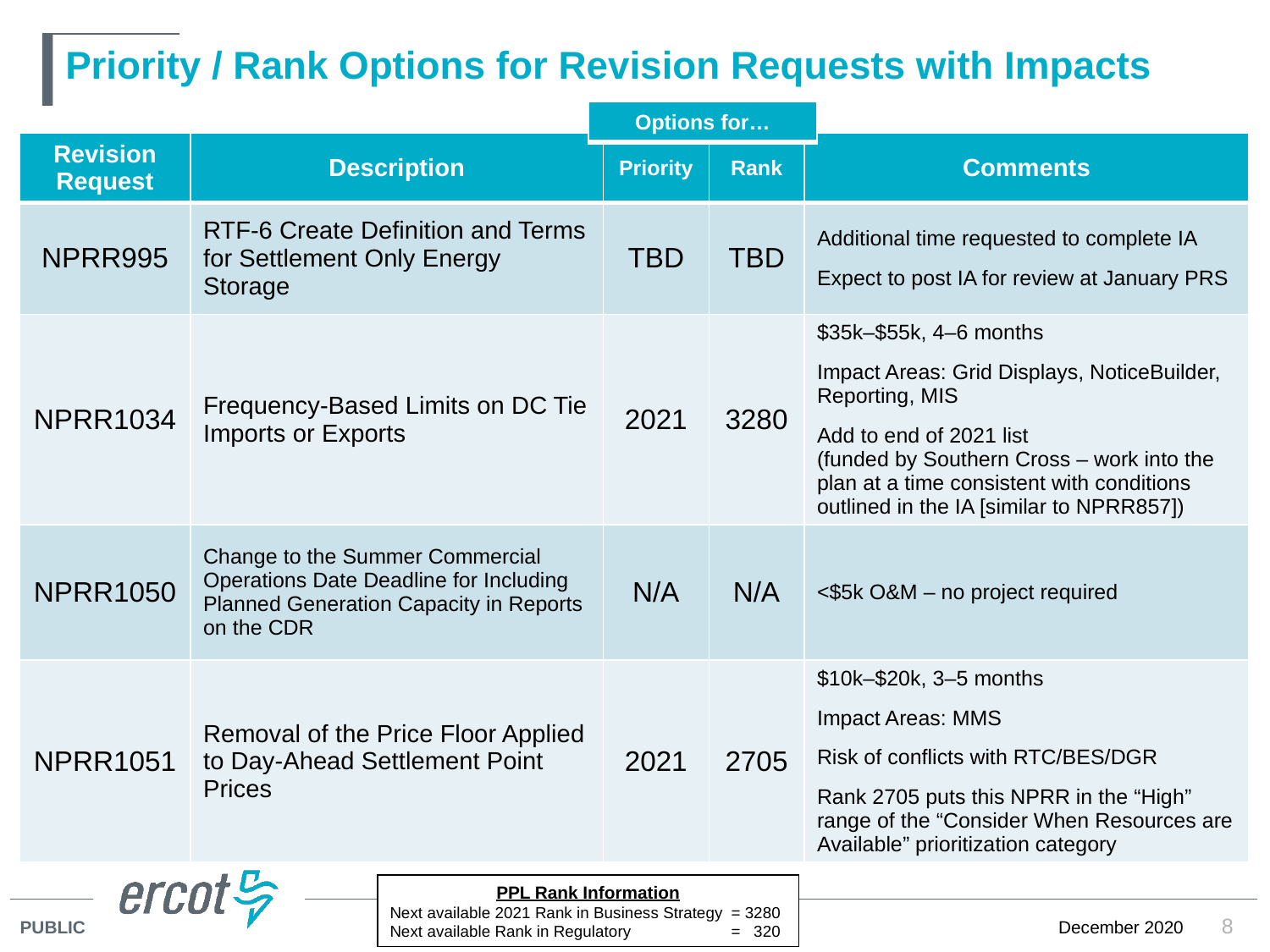

# Priority / Rank Options for Revision Requests with Impacts
| Options for… |
| --- |
| Revision Request | Description | Priority | Rank | Comments |
| --- | --- | --- | --- | --- |
| NPRR995 | RTF-6 Create Definition and Terms for Settlement Only Energy Storage | TBD | TBD | Additional time requested to complete IA Expect to post IA for review at January PRS |
| NPRR1034 | Frequency-Based Limits on DC Tie Imports or Exports | 2021 | 3280 | $35k–$55k, 4–6 months Impact Areas: Grid Displays, NoticeBuilder, Reporting, MIS Add to end of 2021 list (funded by Southern Cross – work into the plan at a time consistent with conditions outlined in the IA [similar to NPRR857]) |
| NPRR1050 | Change to the Summer Commercial Operations Date Deadline for Including Planned Generation Capacity in Reports on the CDR | N/A | N/A | <$5k O&M – no project required |
| NPRR1051 | Removal of the Price Floor Applied to Day-Ahead Settlement Point Prices | 2021 | 2705 | $10k–$20k, 3–5 months Impact Areas: MMS Risk of conflicts with RTC/BES/DGR Rank 2705 puts this NPRR in the “High” range of the “Consider When Resources are Available” prioritization category |
PPL Rank Information
Next available 2021 Rank in Business Strategy 	= 3280
Next available Rank in Regulatory	=   320
8